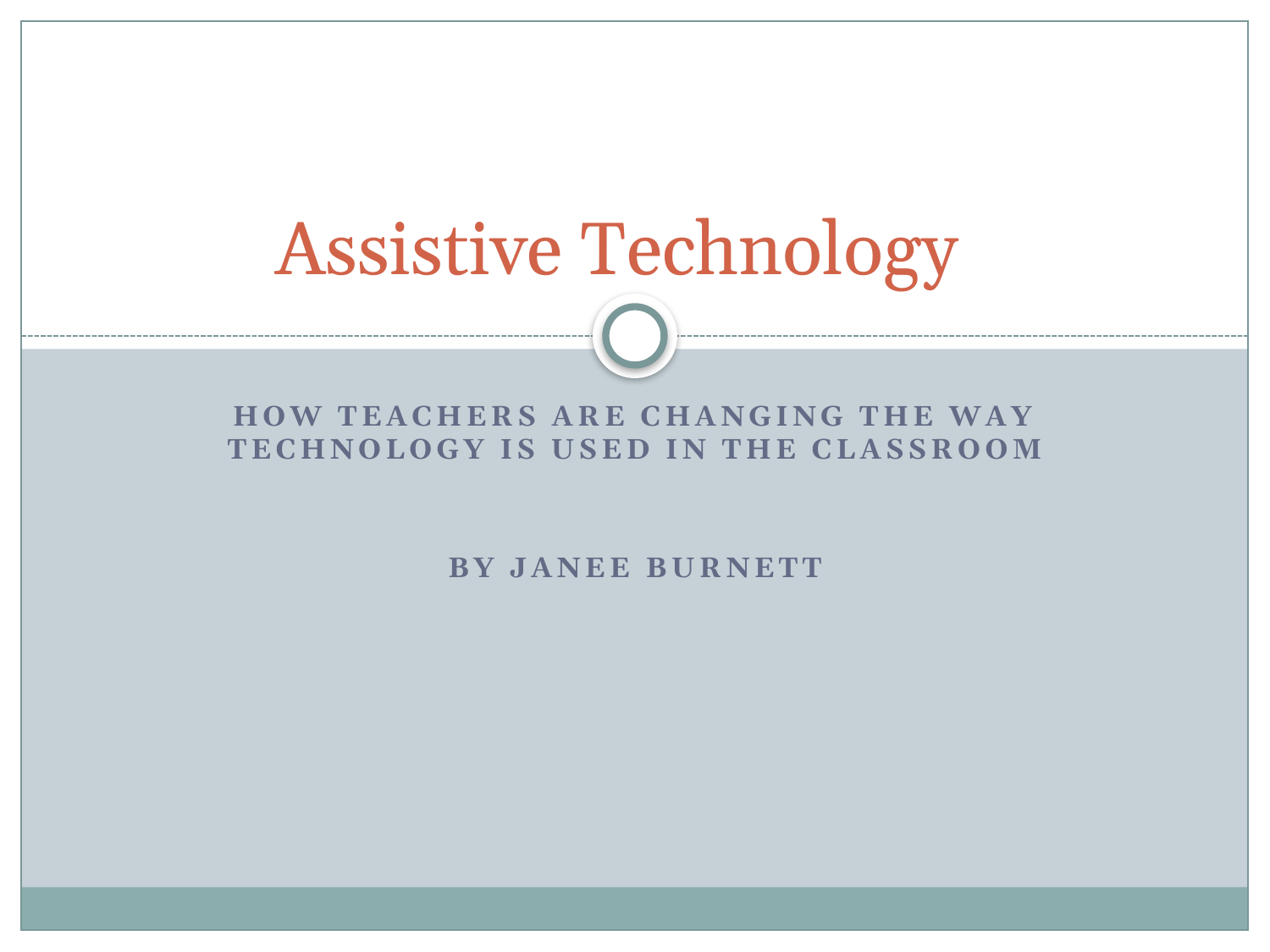

# Assistive Technology
How Teachers are Changing the Way Technology is Used In the Classroom

By Janee Burnett